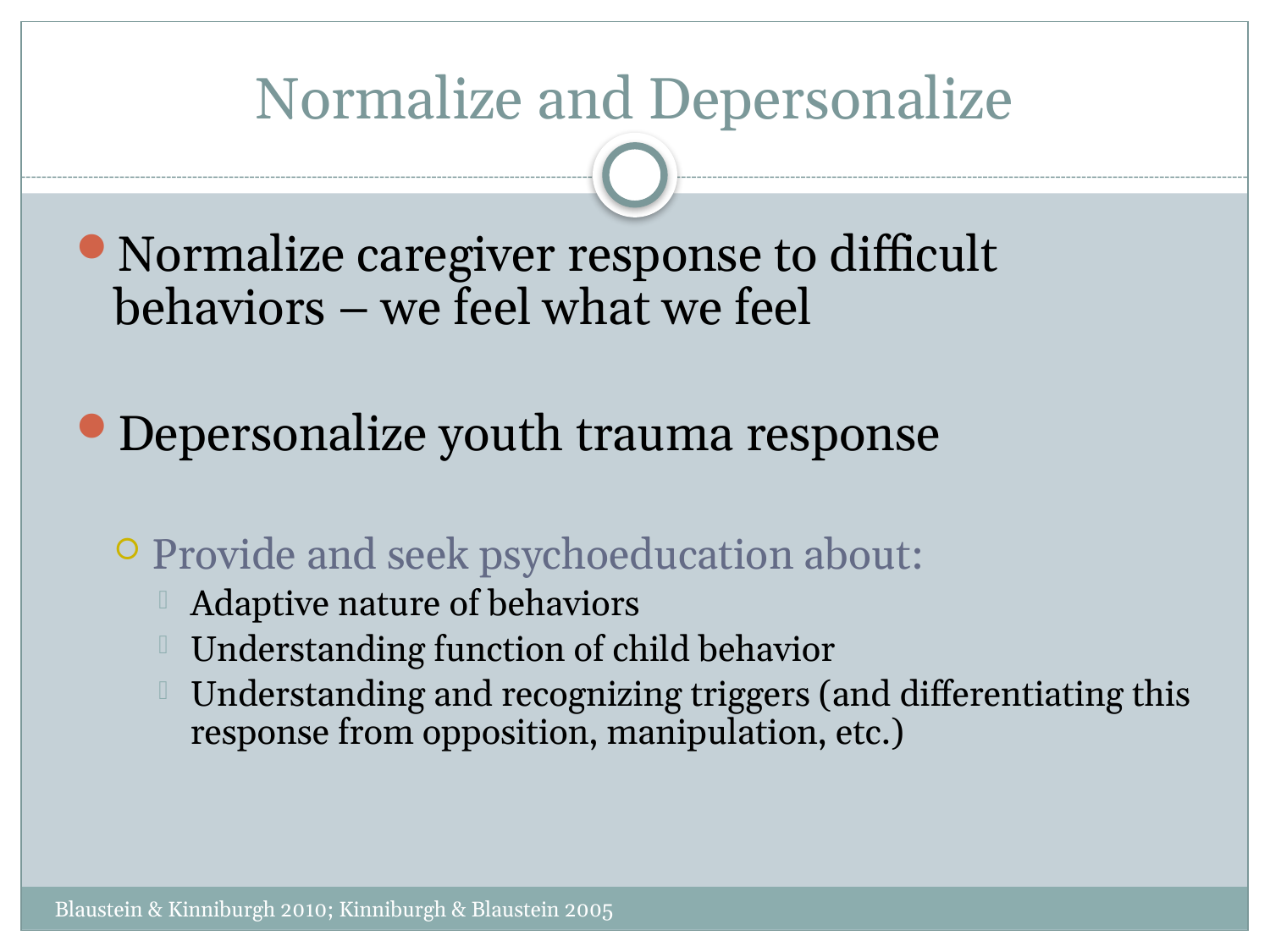

# Normalize and Depersonalize
Normalize caregiver response to difficult behaviors – we feel what we feel

Depersonalize youth trauma response

Provide and seek psychoeducation about:
Adaptive nature of behaviors
Understanding function of child behavior
Understanding and recognizing triggers (and differentiating this response from opposition, manipulation, etc.)
Blaustein & Kinniburgh 2010; Kinniburgh & Blaustein 2005